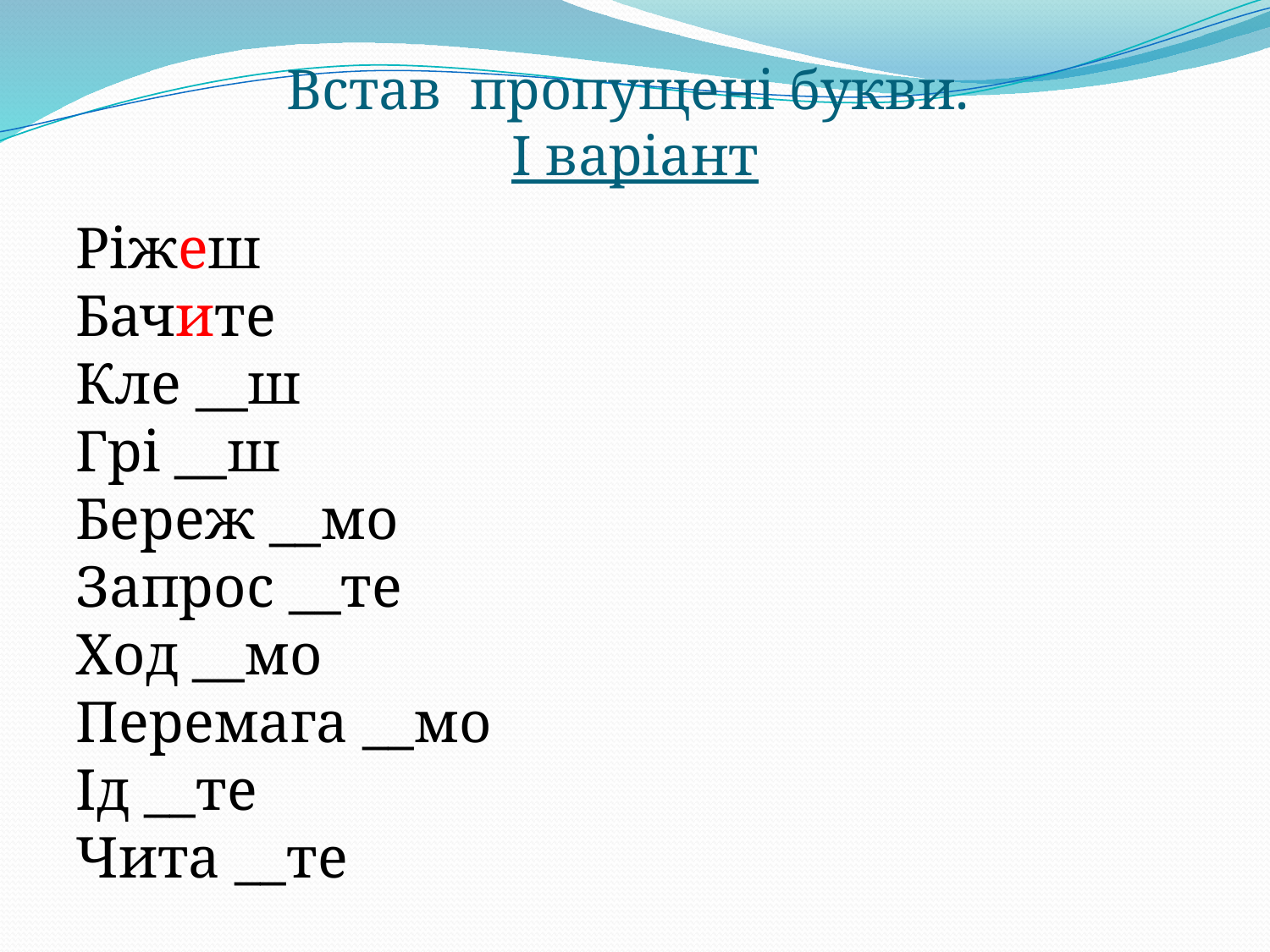

# Встав  пропущені букви.  І варіант
Ріжеш
Бачите
Кле __ш
Грі __ш
Береж __мо
Запрос __те
Ход __мо
Перемага __мо
Ід __те
Чита __те